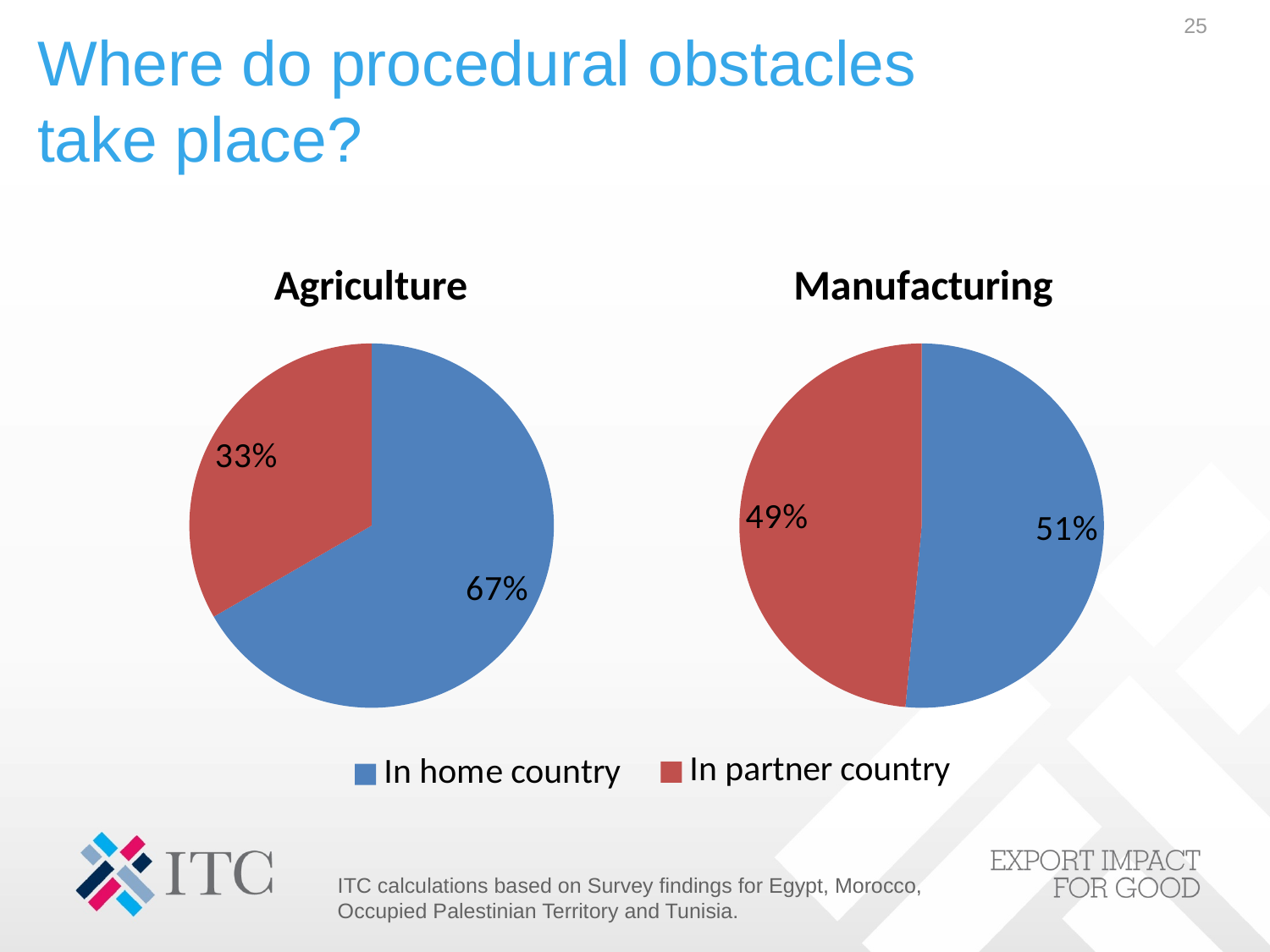

25
# Where do procedural obstacles take place?

### Chart: Agriculture

| Category |  |
|---|---|
| In home country | 420.0 |
| In partner country | 210.0 |

### Chart: Manufacturing

| Category |  |
|---|---|
| In home country | 272.0 |
| In partner country | 257.0 |
ITC calculations based on Survey findings for Egypt, Morocco, Occupied Palestinian Territory and Tunisia.